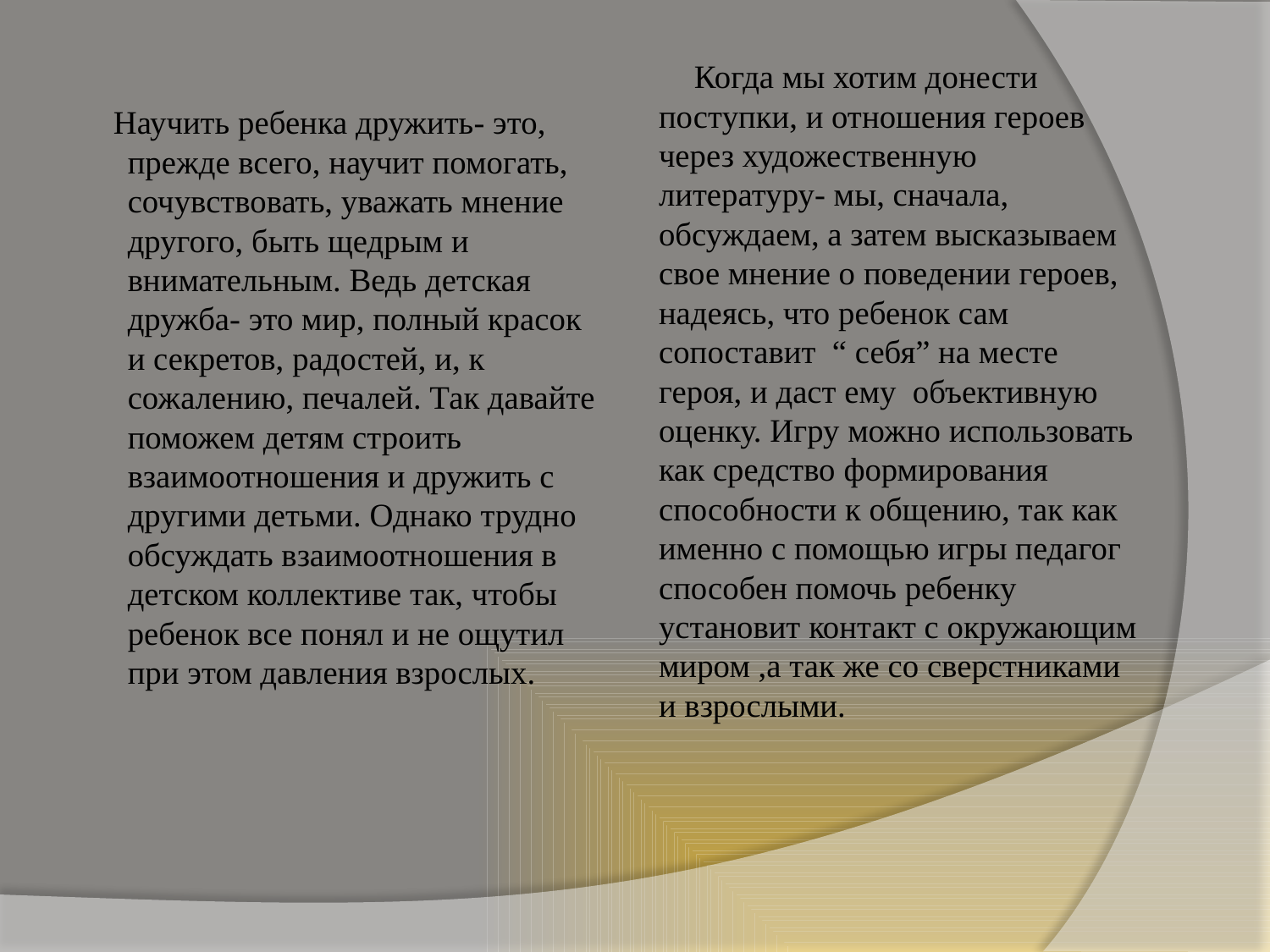

#

    Научить ребенка дружить- это, прежде всего, научит помогать, сочувствовать, уважать мнение другого, быть щедрым и внимательным. Ведь детская дружба- это мир, полный красок и секретов, радостей, и, к сожалению, печалей. Так давайте поможем детям строить взаимоотношения и дружить с другими детьми. Однако трудно обсуждать взаимоотношения в детском коллективе так, чтобы ребенок все понял и не ощутил при этом давления взрослых.

          Когда мы хотим донести  поступки, и отношения героев через художественную литературу- мы, сначала, обсуждаем, а затем высказываем свое мнение о поведении героев, надеясь, что ребенок сам сопоставит  “ себя” на месте героя, и даст ему  объективную оценку. Игру можно использовать как средство формирования способности к общению, так как именно с помощью игры педагог способен помочь ребенку установит контакт с окружающим миром ,а так же со сверстниками и взрослыми.